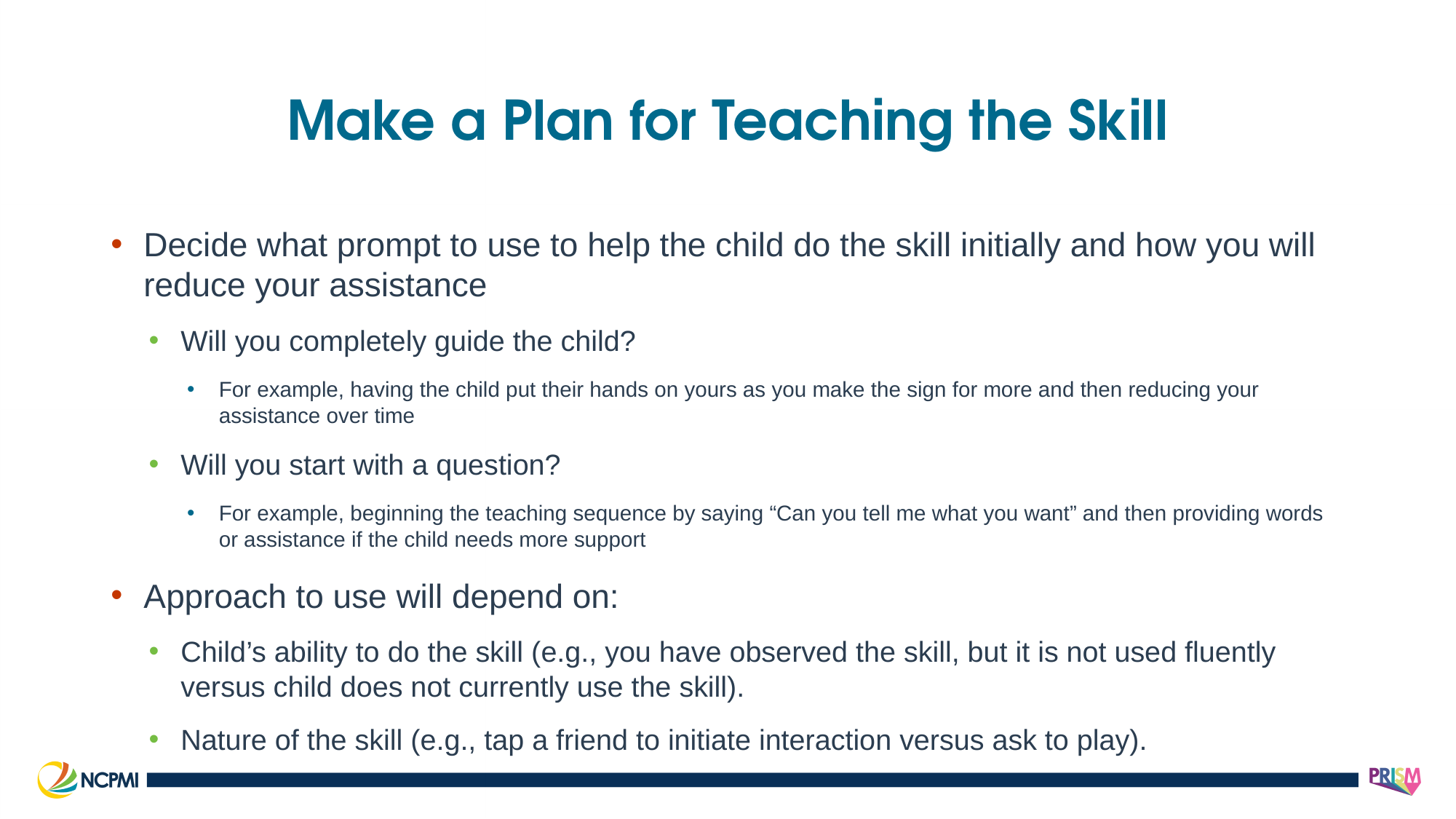

# Make a Plan for Teaching the Skill
Decide what prompt to use to help the child do the skill initially and how you will reduce your assistance
Will you completely guide the child?
For example, having the child put their hands on yours as you make the sign for more and then reducing your assistance over time
Will you start with a question?
For example, beginning the teaching sequence by saying “Can you tell me what you want” and then providing words or assistance if the child needs more support
Approach to use will depend on:
Child’s ability to do the skill (e.g., you have observed the skill, but it is not used fluently versus child does not currently use the skill).
Nature of the skill (e.g., tap a friend to initiate interaction versus ask to play).